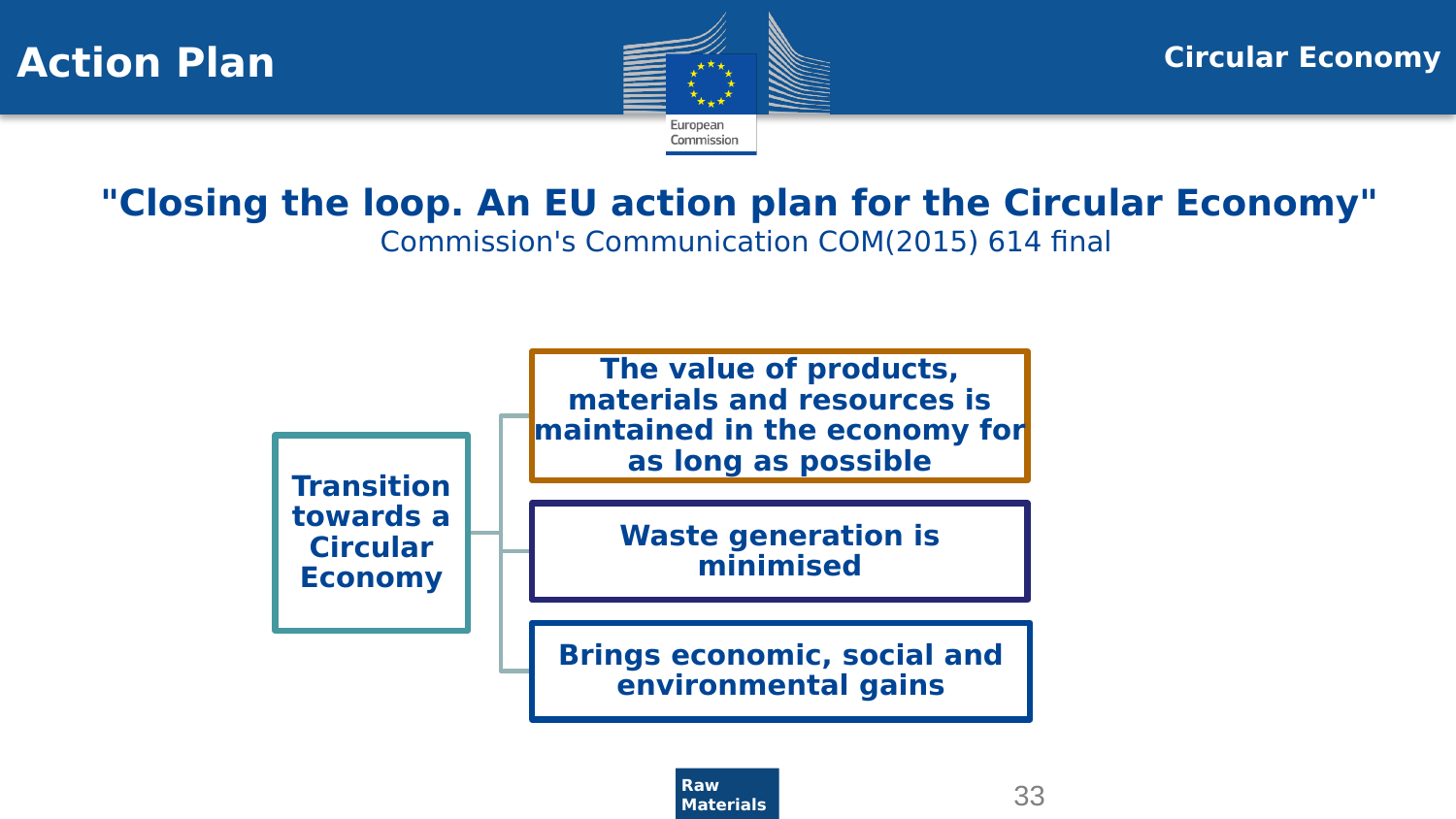

Circular Economy
Action Plan
"Closing the loop. An EU action plan for the Circular Economy"
Commission's Communication COM(2015) 614 final

Transition towards a Circular Economy
The value of products, materials and resources is maintained in the economy for as long as possible
Waste generation is minimised
Brings economic, social and environmental gains
33